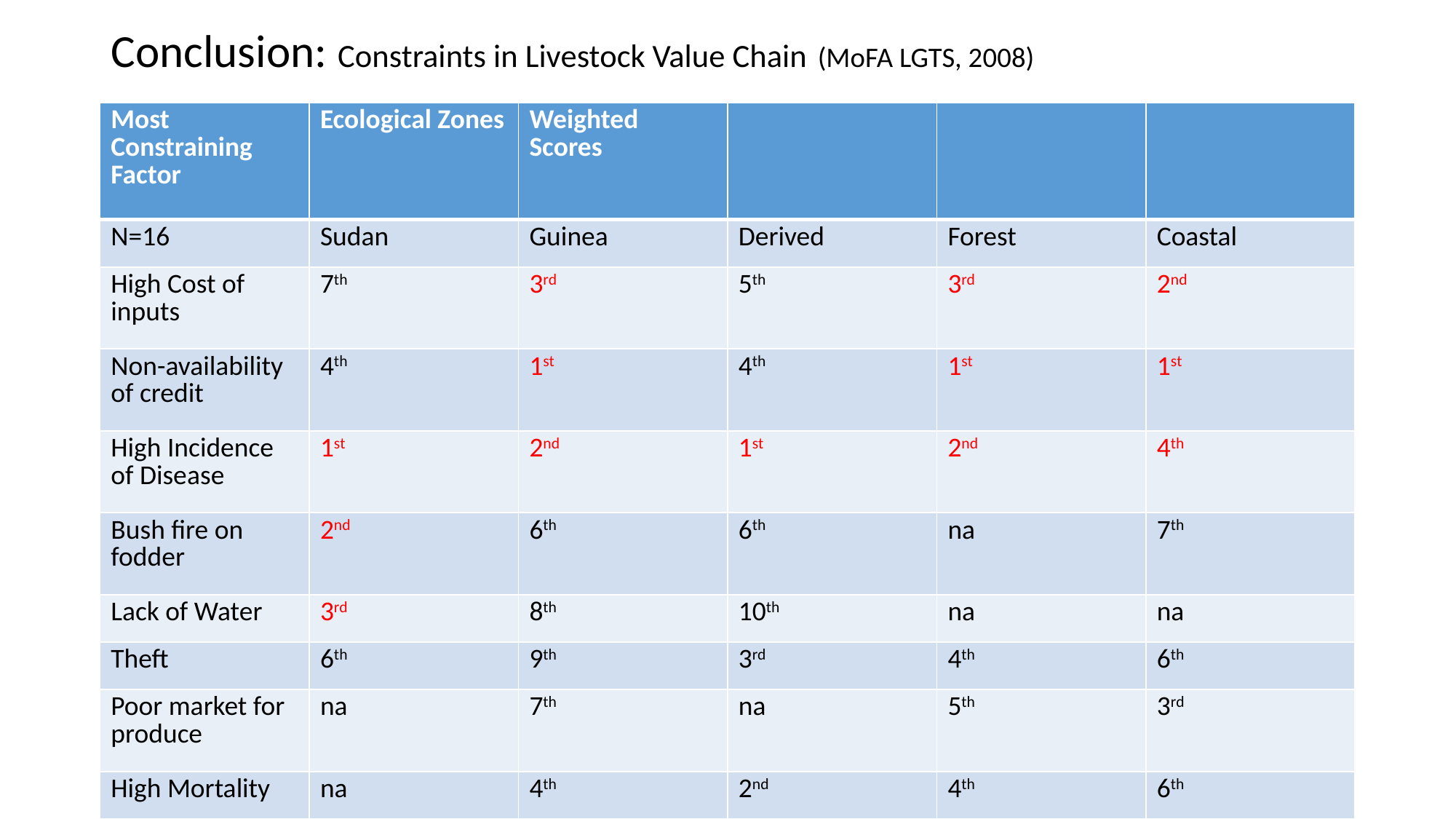

# Conclusion: Constraints in Livestock Value Chain (MoFA LGTS, 2008)
| Most Constraining Factor | Ecological Zones | Weighted Scores |  |  |  |
| --- | --- | --- | --- | --- | --- |
| N=16 | Sudan | Guinea | Derived | Forest | Coastal |
| High Cost of inputs | 7th | 3rd | 5th | 3rd | 2nd |
| Non-availability of credit | 4th | 1st | 4th | 1st | 1st |
| High Incidence of Disease | 1st | 2nd | 1st | 2nd | 4th |
| Bush fire on fodder | 2nd | 6th | 6th | na | 7th |
| Lack of Water | 3rd | 8th | 10th | na | na |
| Theft | 6th | 9th | 3rd | 4th | 6th |
| Poor market for produce | na | 7th | na | 5th | 3rd |
| High Mortality | na | 4th | 2nd | 4th | 6th |